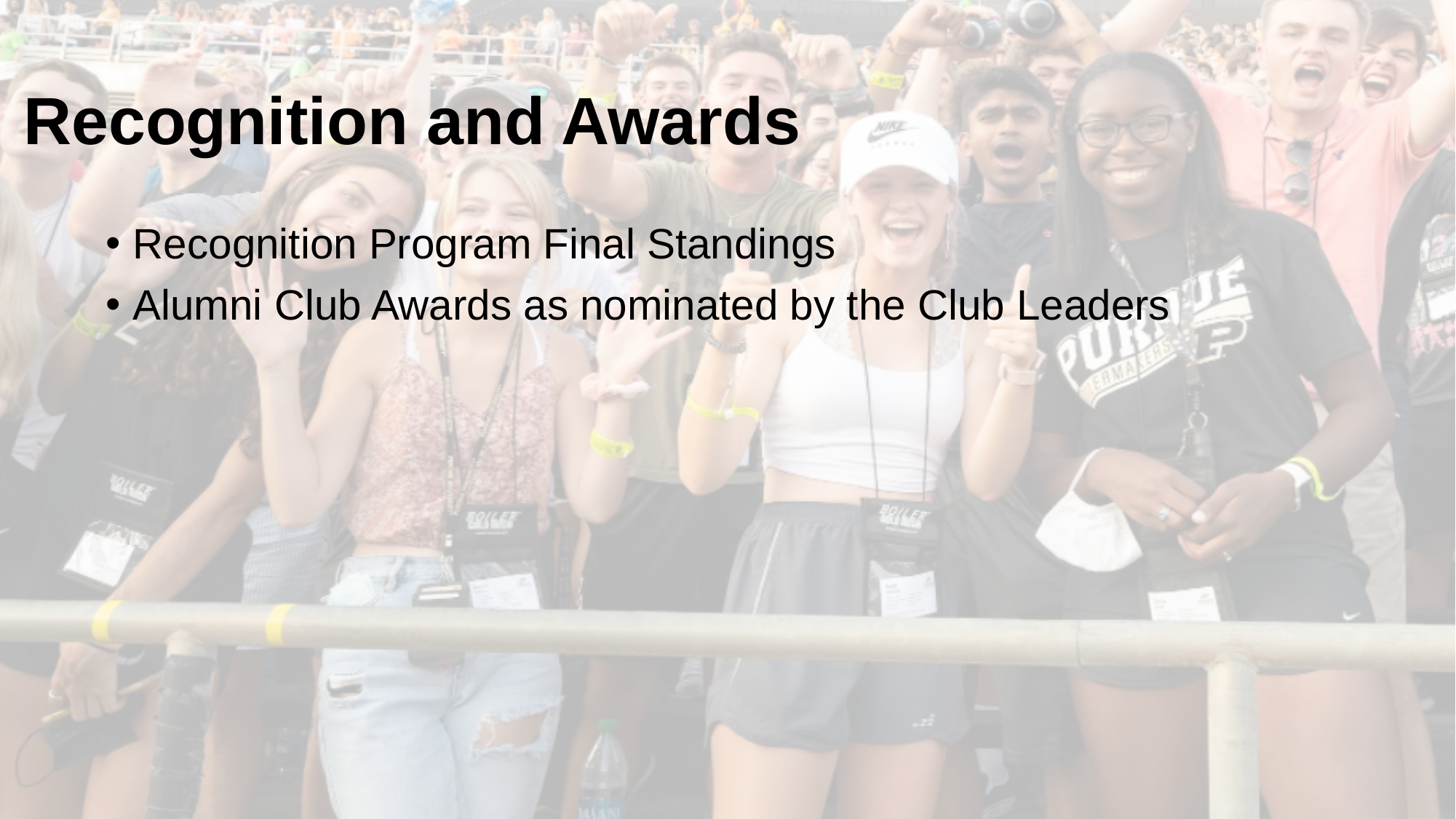

# Recognition and Awards
Recognition Program Final Standings
Alumni Club Awards as nominated by the Club Leaders